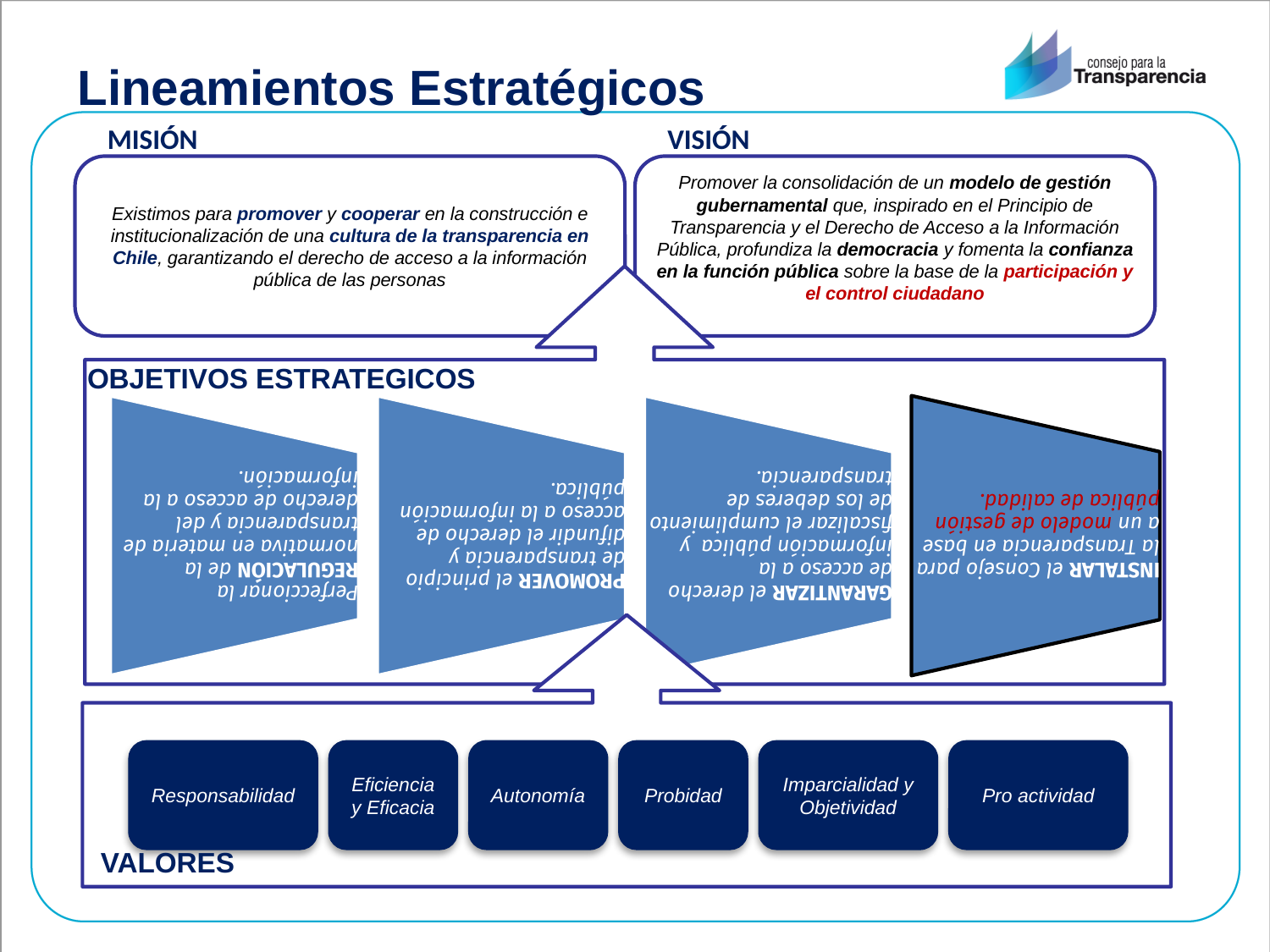

Lineamientos Estratégicos
MISIÓN
VISIÓN
Existimos para promover y cooperar en la construcción e institucionalización de una cultura de la transparencia en Chile, garantizando el derecho de acceso a la información pública de las personas
Promover la consolidación de un modelo de gestión gubernamental que, inspirado en el Principio de Transparencia y el Derecho de Acceso a la Información Pública, profundiza la democracia y fomenta la confianza en la función pública sobre la base de la participación y el control ciudadano

OBJETIVOS ESTRATEGICOS
Perfeccionar la REGULACIÓN de la normativa en materia de transparencia y del derecho de acceso a la información.
PROMOVER el principio de transparencia y difundir el derecho de acceso a la información pública.
GARANTIZAR el derecho de acceso a la información pública  y  fiscalizar el cumplimiento de los deberes de transparencia.
INSTALAR el Consejo para la Transparencia en base a un modelo de gestión pública de calidad.

Responsabilidad
Eficiencia y Eficacia
Autonomía
Probidad
Imparcialidad y Objetividad
Pro actividad
VALORES